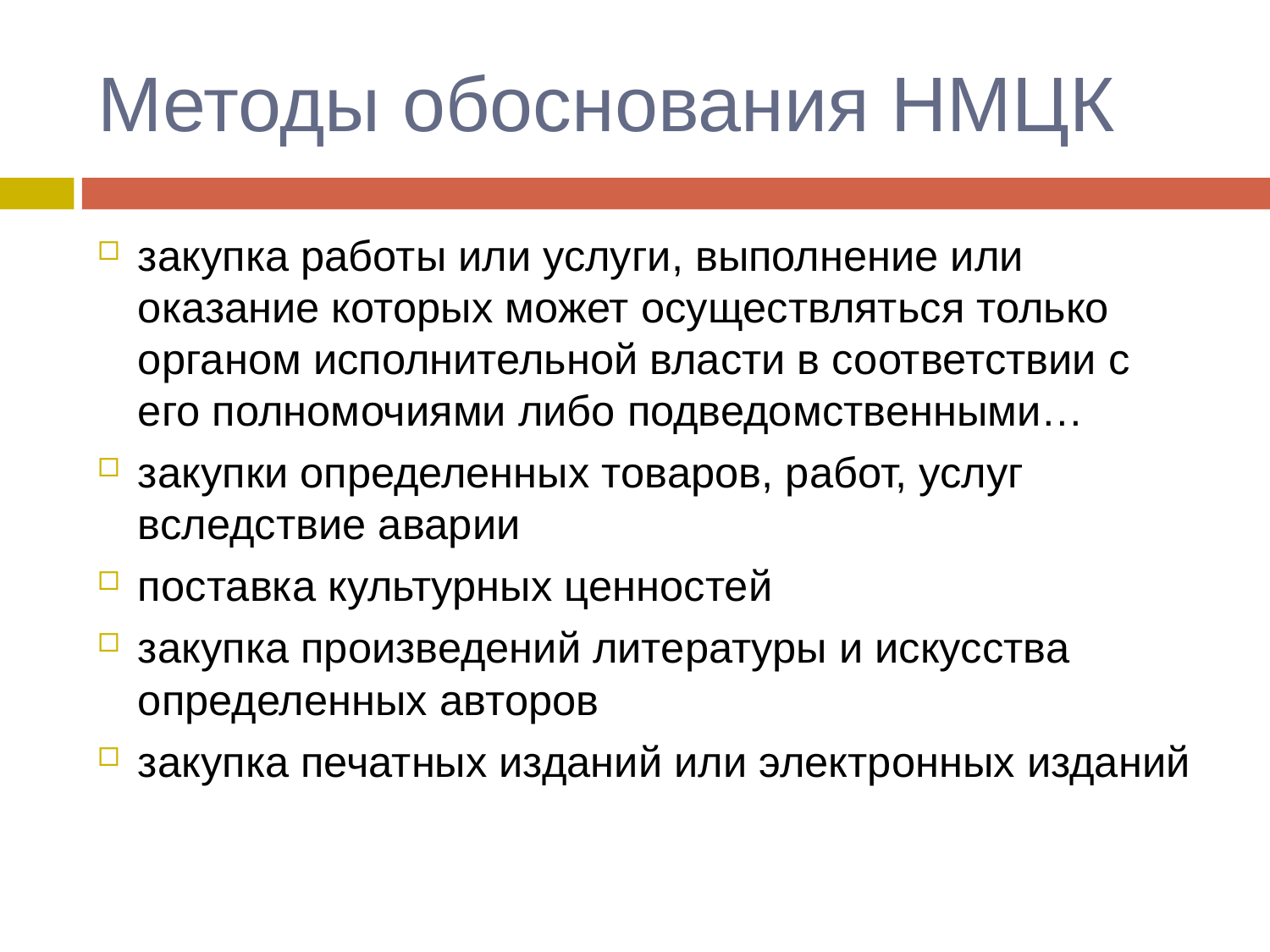

# Методы обоснования НМЦК
закупка работы или услуги, выполнение или оказание которых может осуществляться только органом исполнительной власти в соответствии с его полномочиями либо подведомственными…
закупки определенных товаров, работ, услуг вследствие аварии
поставка культурных ценностей
закупка произведений литературы и искусства определенных авторов
закупка печатных изданий или электронных изданий